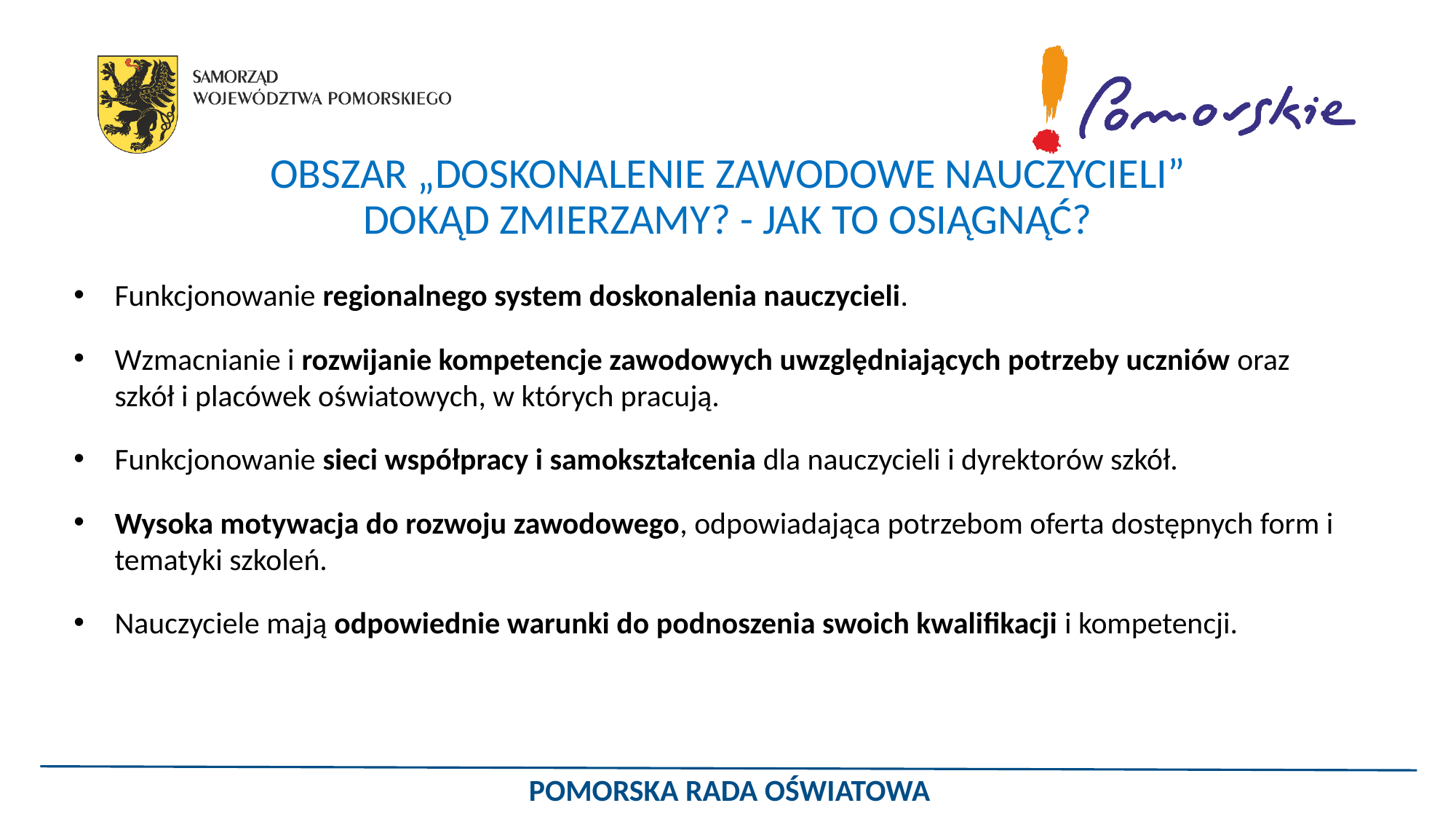

# OBSZAR „DOSKONALENIE ZAWODOWE NAUCZYCIELI” DOKĄD ZMIERZAMY? - JAK TO OSIĄGNĄĆ?
Funkcjonowanie regionalnego system doskonalenia nauczycieli.
Wzmacnianie i rozwijanie kompetencje zawodowych uwzględniających potrzeby uczniów oraz szkół i placówek oświatowych, w których pracują.
Funkcjonowanie sieci współpracy i samokształcenia dla nauczycieli i dyrektorów szkół.
Wysoka motywacja do rozwoju zawodowego, odpowiadająca potrzebom oferta dostępnych form i tematyki szkoleń.
Nauczyciele mają odpowiednie warunki do podnoszenia swoich kwalifikacji i kompetencji.